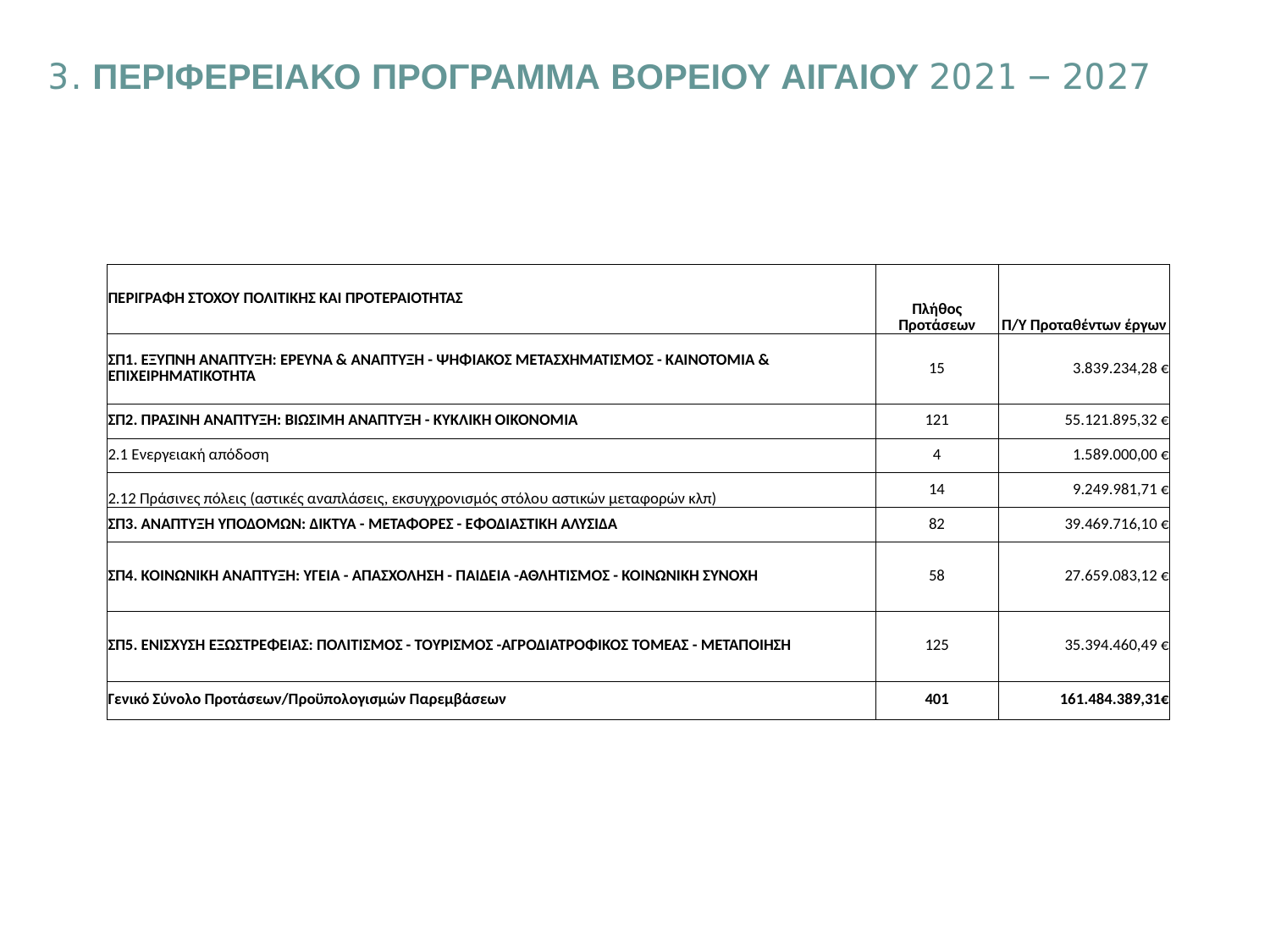

3. ΠΕΡΙΦΕΡΕΙΑΚΟ ΠΡΟΓΡΑΜΜΑ ΒΟΡΕΙΟΥ ΑΙΓΑΙΟΥ 2021 – 2027
| ΠΕΡΙΓΡΑΦΗ ΣΤΟΧΟΥ ΠΟΛΙΤΙΚΗΣ ΚΑΙ ΠΡΟΤΕΡΑΙΟΤΗΤΑΣ | Πλήθος Προτάσεων | Π/Υ Προταθέντων έργων |
| --- | --- | --- |
| ΣΠ1. ΕΞΥΠΝΗ ΑΝΑΠΤΥΞΗ: ΕΡΕΥΝΑ & ΑΝΑΠΤΥΞΗ - ΨΗΦΙΑΚΟΣ ΜΕΤΑΣΧΗΜΑΤΙΣΜΟΣ - ΚΑΙΝΟΤΟΜΙΑ & ΕΠΙΧΕΙΡΗΜΑΤΙΚΟΤΗΤΑ | 15 | 3.839.234,28 € |
| ΣΠ2. ΠΡΑΣΙΝΗ ΑΝΑΠΤΥΞΗ: ΒΙΩΣΙΜΗ ΑΝΑΠΤΥΞΗ - ΚΥΚΛΙΚΗ ΟΙΚΟΝΟΜΙΑ | 121 | 55.121.895,32 € |
| 2.1 Ενεργειακή απόδοση | 4 | 1.589.000,00 € |
| 2.12 Πράσινες πόλεις (αστικές αναπλάσεις, εκσυγχρονισμός στόλου αστικών μεταφορών κλπ) | 14 | 9.249.981,71 € |
| ΣΠ3. ΑΝΑΠΤΥΞΗ ΥΠΟΔΟΜΩΝ: ΔΙΚΤΥΑ - ΜΕΤΑΦΟΡΕΣ - ΕΦΟΔΙΑΣΤΙΚΗ ΑΛΥΣΙΔΑ | 82 | 39.469.716,10 € |
| ΣΠ4. ΚΟΙΝΩΝΙΚΗ ΑΝΑΠΤΥΞΗ: ΥΓΕΙΑ - ΑΠΑΣΧΟΛΗΣΗ - ΠΑΙΔΕΙΑ -ΑΘΛΗΤΙΣΜΟΣ - ΚΟΙΝΩΝΙΚΗ ΣΥΝΟΧΗ | 58 | 27.659.083,12 € |
| ΣΠ5. ΕΝΙΣΧΥΣΗ ΕΞΩΣΤΡΕΦΕΙΑΣ: ΠΟΛΙΤΙΣΜΟΣ - ΤΟΥΡΙΣΜΟΣ -ΑΓΡΟΔΙΑΤΡΟΦΙΚΟΣ ΤΟΜΕΑΣ - ΜΕΤΑΠΟΙΗΣΗ | 125 | 35.394.460,49 € |
| Γενικό Σύνολο Προτάσεων/Προϋπολογισμών Παρεμβάσεων | 401 | 161.484.389,31€ |